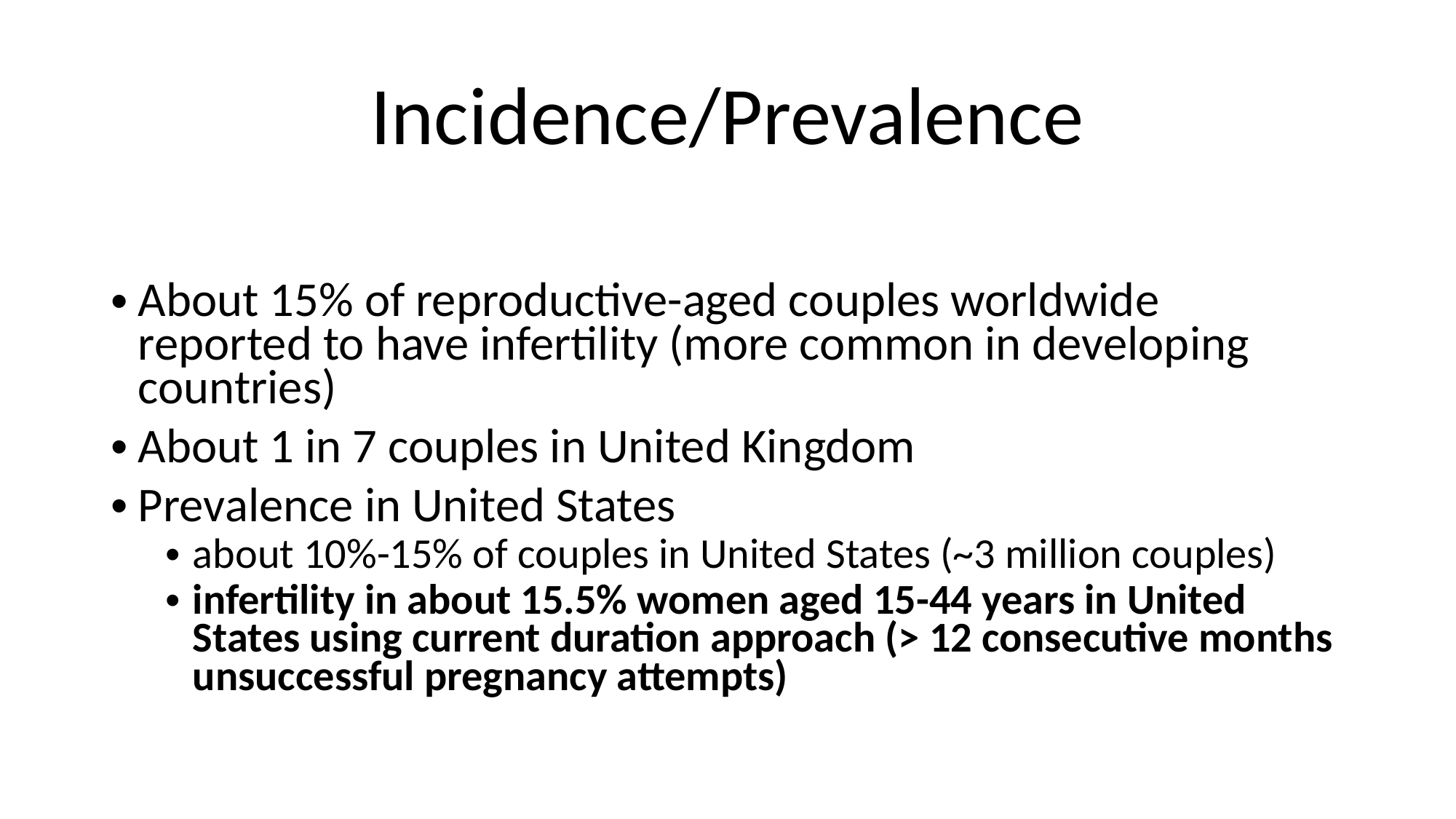

# Incidence/Prevalence

About 15% of reproductive-aged couples worldwide reported to have infertility (more common in developing countries)
About 1 in 7 couples in United Kingdom
Prevalence in United States
about 10%-15% of couples in United States (~3 million couples)
infertility in about 15.5% women aged 15-44 years in United States using current duration approach (> 12 consecutive months unsuccessful pregnancy attempts)